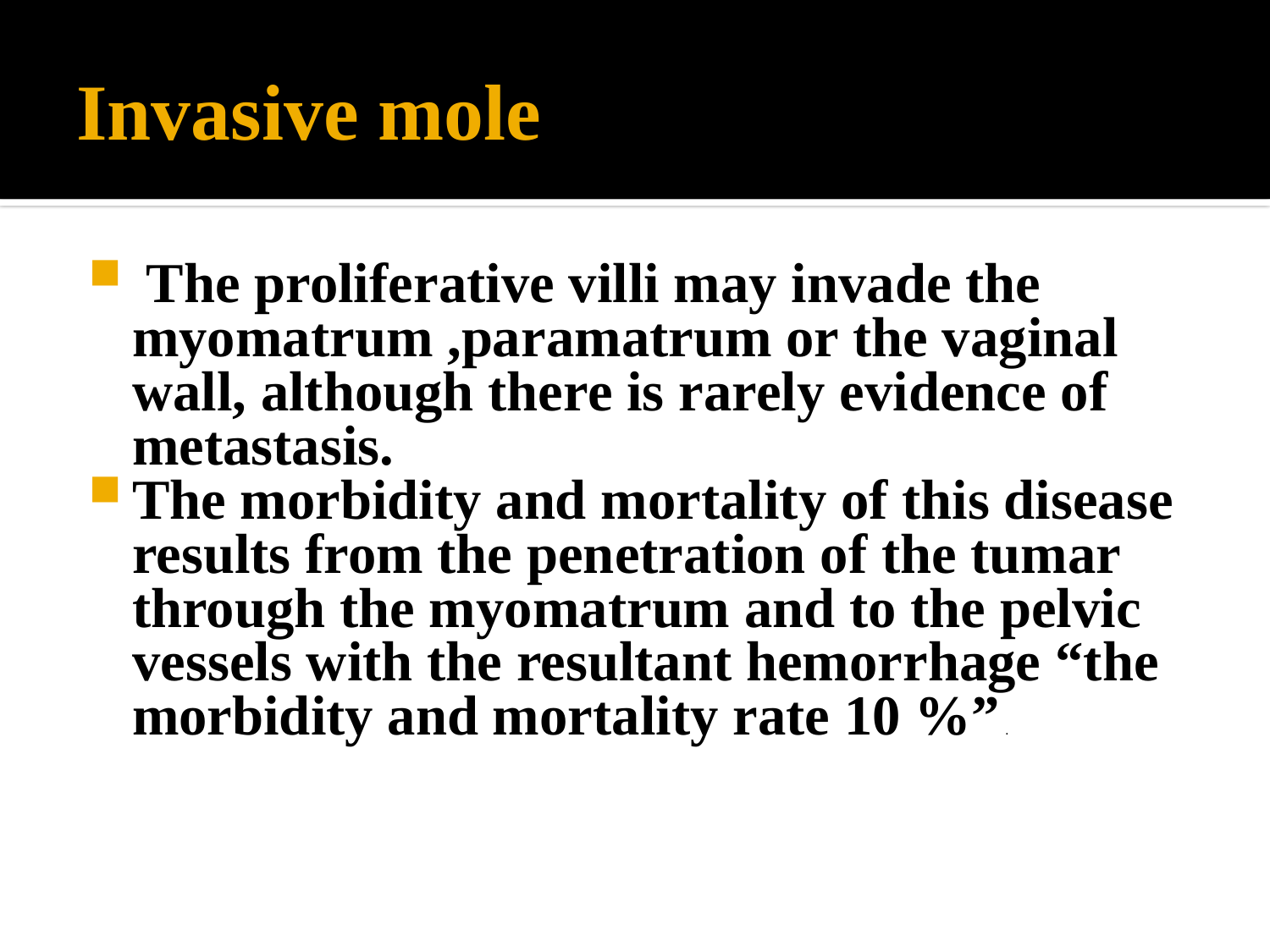

# Invasive mole
 The proliferative villi may invade the myomatrum ,paramatrum or the vaginal wall, although there is rarely evidence of metastasis.
The morbidity and mortality of this disease results from the penetration of the tumar through the myomatrum and to the pelvic vessels with the resultant hemorrhage “the morbidity and mortality rate 10 %” .